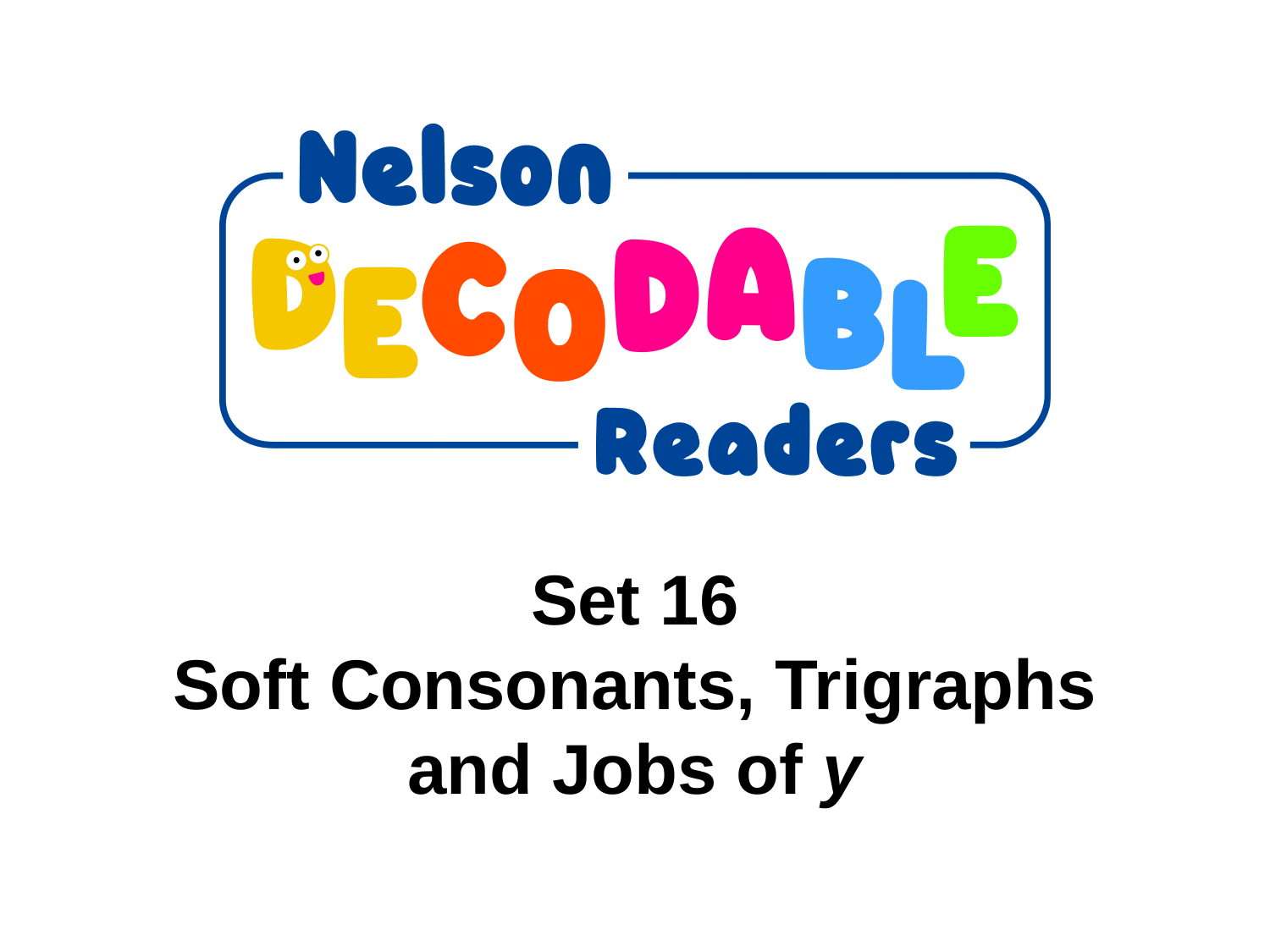

Set 16
Soft Consonants, Trigraphs and Jobs of y